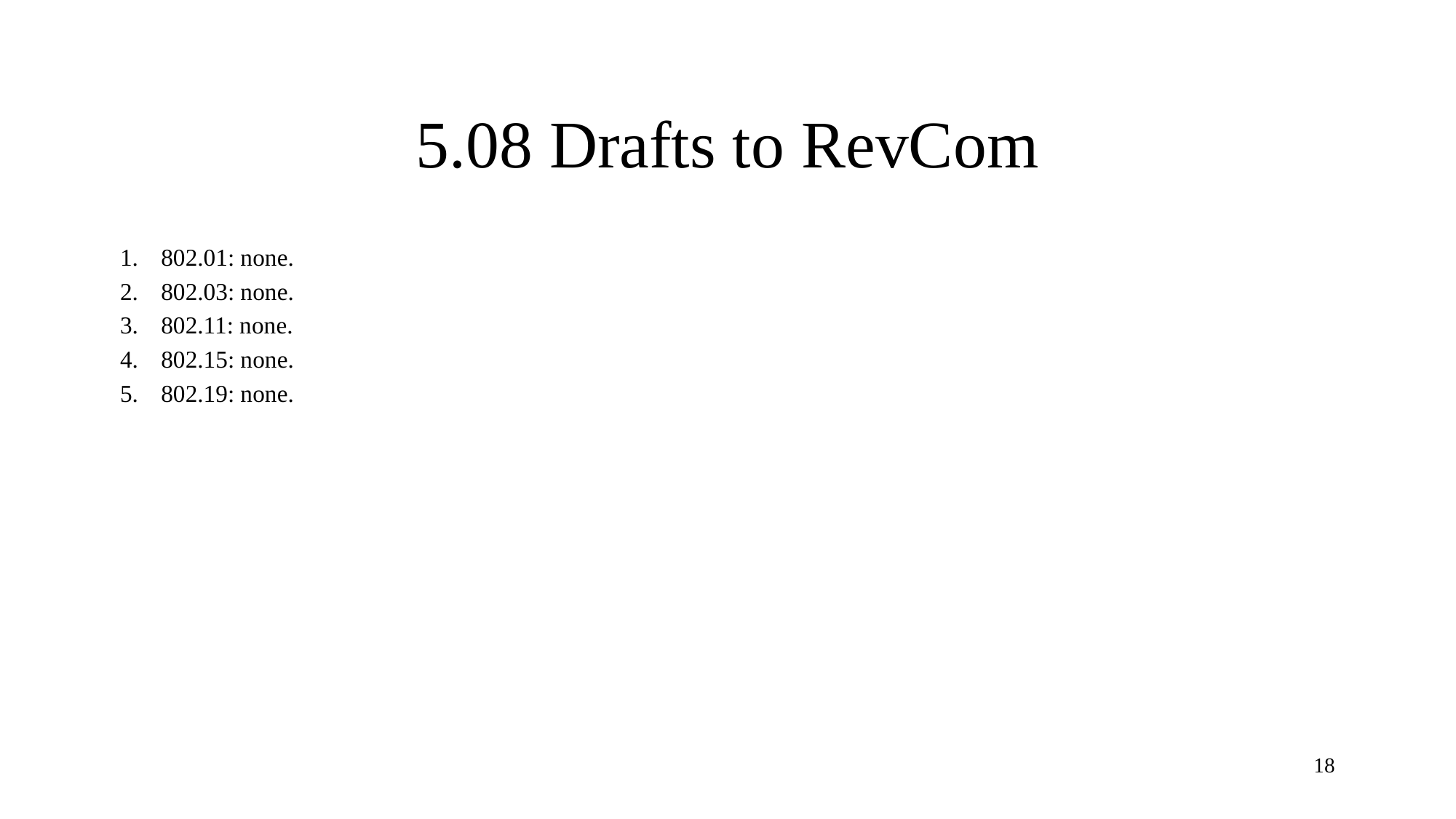

# 5.08 Drafts to RevCom
802.01: none.
802.03: none.
802.11: none.
802.15: none.
802.19: none.
18